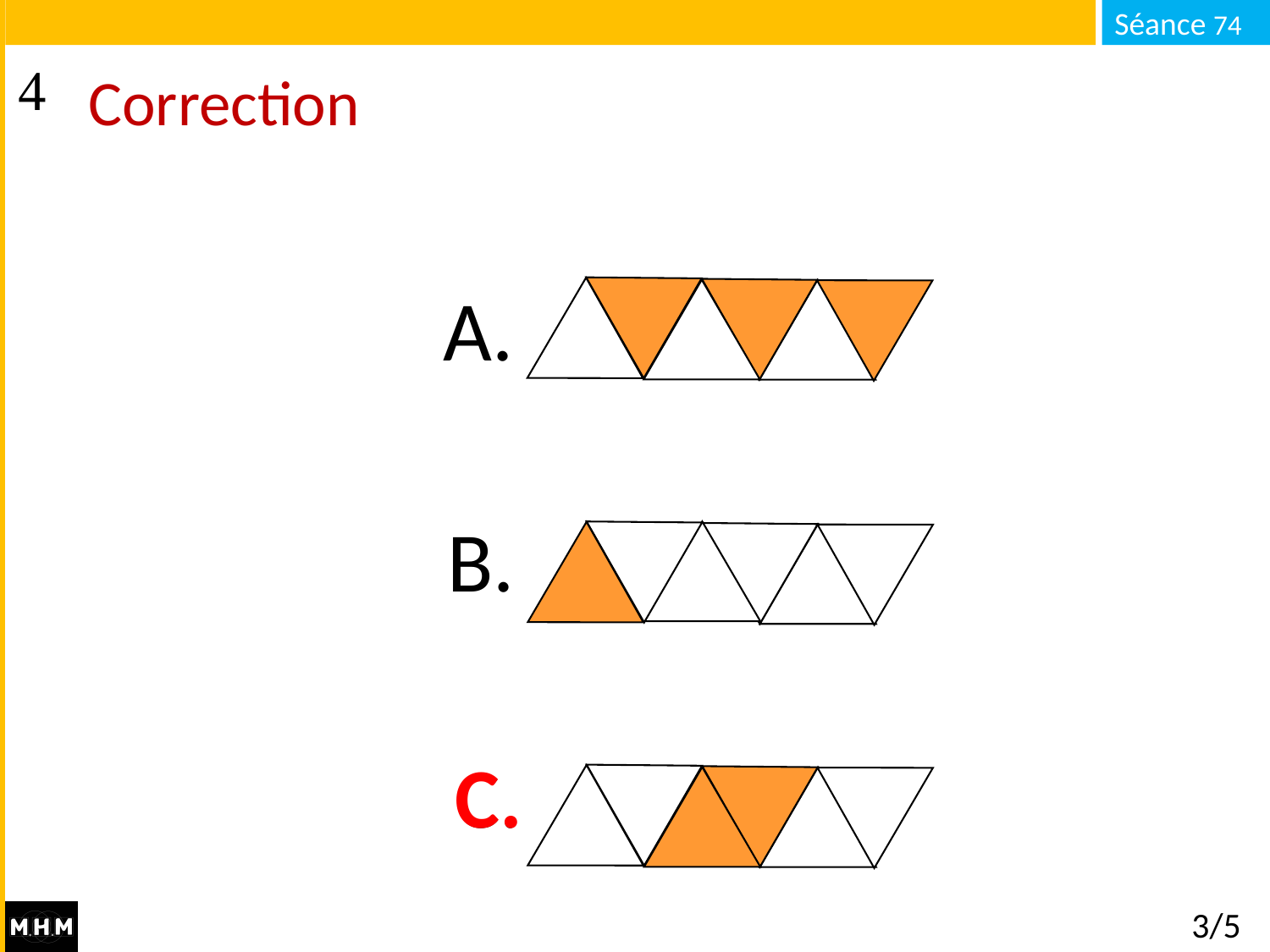

# Correction

A.

B.

C.
C.
3/5